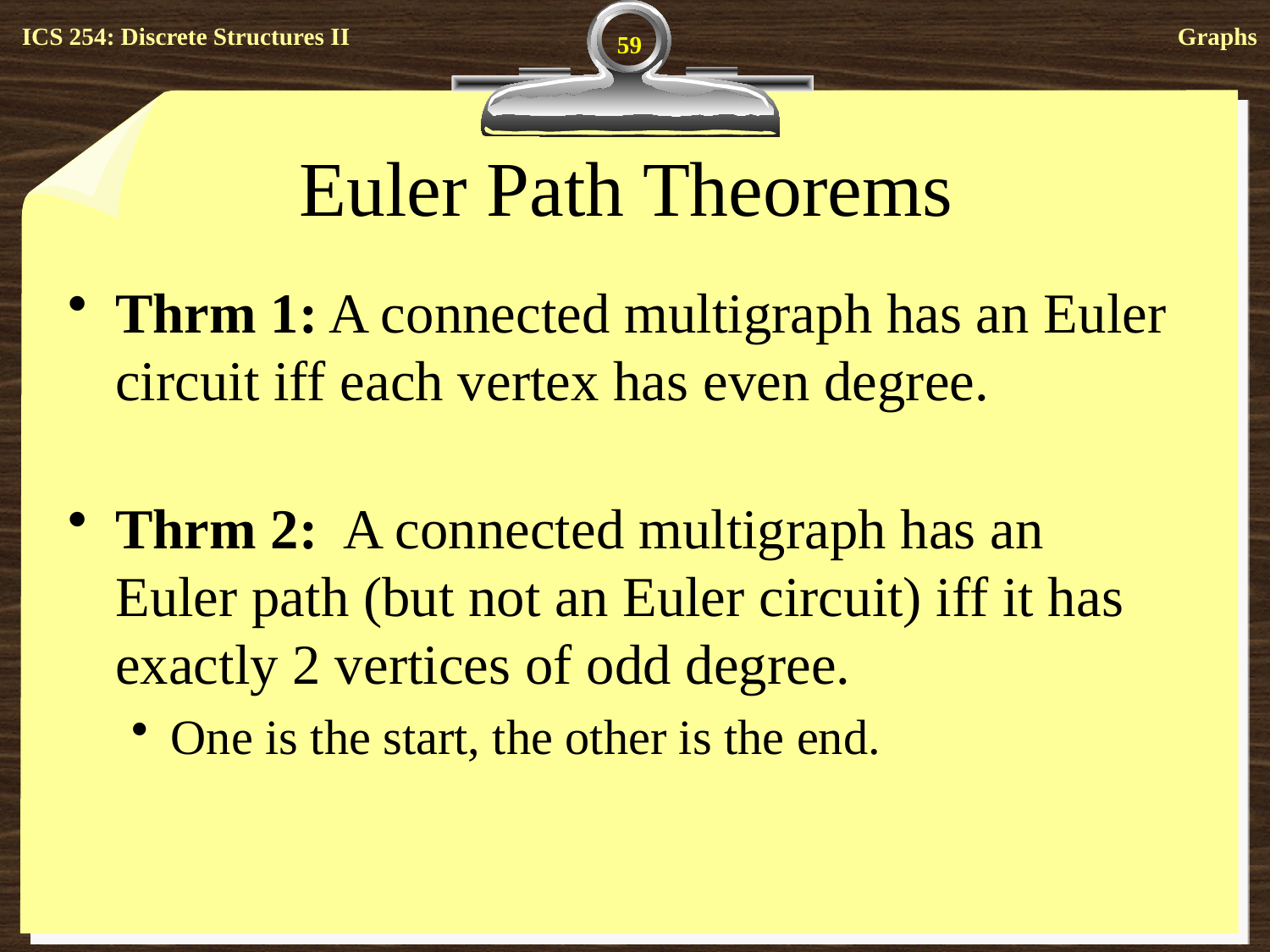

59
# Euler Path Theorems
Thrm 1: A connected multigraph has an Euler circuit iff each vertex has even degree.

Thrm 2:  A connected multigraph has an Euler path (but not an Euler circuit) iff it has exactly 2 vertices of odd degree.
One is the start, the other is the end.